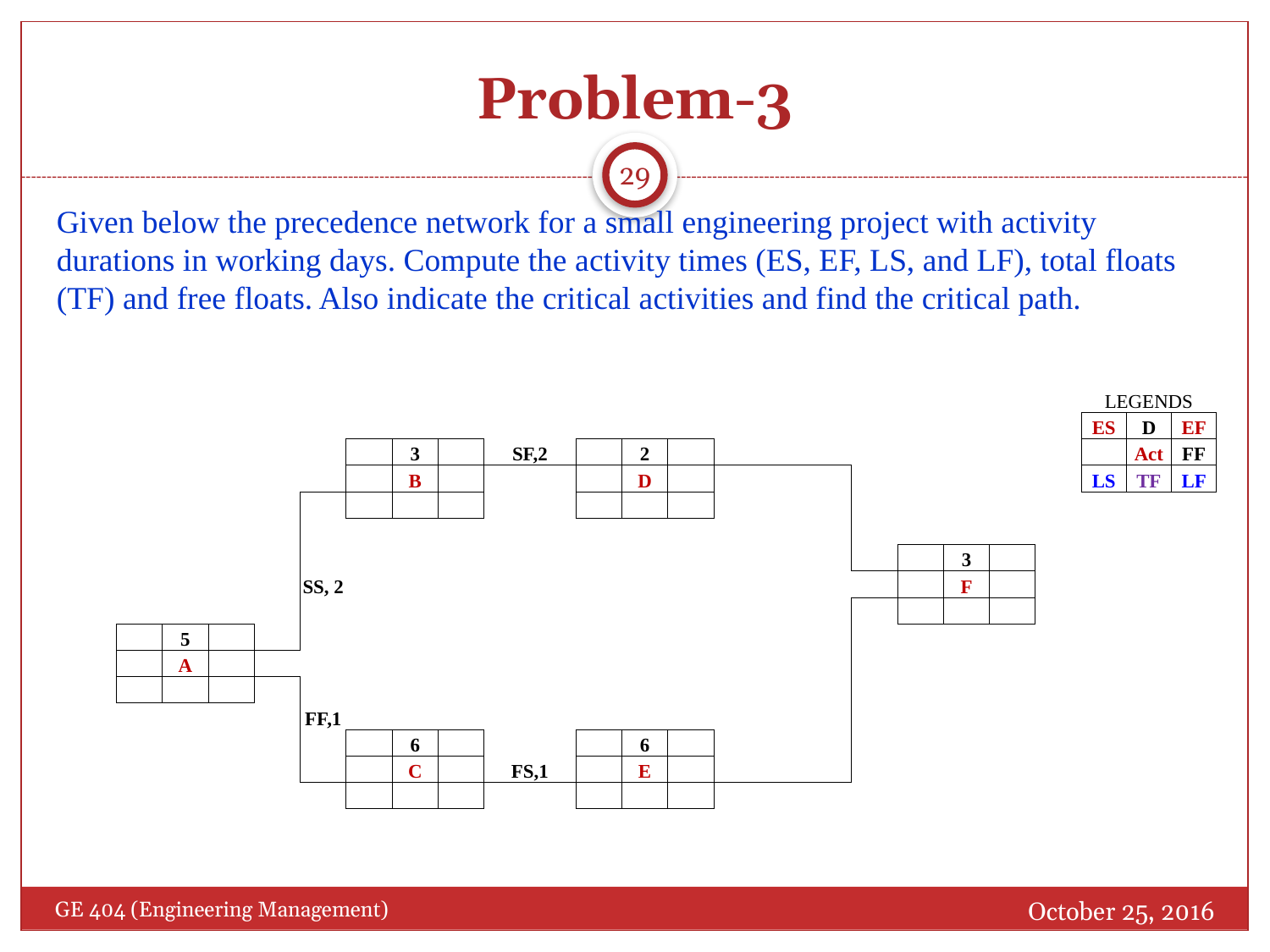

# Problem-3
29
Given below the precedence network for a small engineering project with activity durations in working days. Compute the activity times (ES, EF, LS, and LF), total floats (TF) and free floats. Also indicate the critical activities and find the critical path.
|  |  |  |  |  |  |  |  |  |  |  |  |  |  |  |  |  |  |  |  |  | LEGENDS |  |  |
| --- | --- | --- | --- | --- | --- | --- | --- | --- | --- | --- | --- | --- | --- | --- | --- | --- | --- | --- | --- | --- | --- | --- | --- |
|  |  |  |  |  |  |  |  |  |  |  |  |  |  |  |  |  |  |  |  |  | ES | D | EF |
|  |  |  |  |  |  | 3 |  | SF,2 |  |  | 2 |  |  |  |  |  |  |  |  |  |  | Act | FF |
|  |  |  |  |  |  | B |  |  |  |  | D |  |  |  |  |  |  |  |  |  | LS | TF | LF |
|  |  |  |  |  |  |  |  |  |  |  |  |  |  |  |  |  |  |  |  |  |  |  |  |
|  |  |  |  |  |  |  |  |  |  |  |  |  |  |  |  |  |  |  |  |  |  |  |  |
|  |  |  |  |  |  |  |  |  |  |  |  |  |  |  |  |  |  | 3 |  |  |  |  |  |
|  |  |  |  | SS, 2 |  |  |  |  |  |  |  |  |  |  |  |  |  | F |  |  |  |  |  |
|  |  |  |  |  |  |  |  |  |  |  |  |  |  |  |  |  |  |  |  |  |  |  |  |
|  | 5 |  |  |  |  |  |  |  |  |  |  |  |  |  |  |  |  |  |  |  |  |  |  |
|  | A |  |  |  |  |  |  |  |  |  |  |  |  |  |  |  |  |  |  |  |  |  |  |
|  |  |  |  |  |  |  |  |  |  |  |  |  |  |  |  |  |  |  |  |  |  |  |  |
|  |  |  |  | FF,1 |  |  |  |  |  |  |  |  |  |  |  |  |  |  |  |  |  |  |  |
|  |  |  |  |  |  | 6 |  |  |  |  | 6 |  |  |  |  |  |  |  |  |  |  |  |  |
|  |  |  |  |  |  | C |  | FS,1 |  |  | E |  |  |  |  |  |  |  |  |  |  |  |  |
|  |  |  |  |  |  |  |  |  |  |  |  |  |  |  |  |  |  |  |  |  |  |  |  |
|  |  |  |  |  |  |  |  |  |  |  |  |  |  |  |  |  |  |  |  |  |  |  |  |
October 25, 2016
GE 404 (Engineering Management)